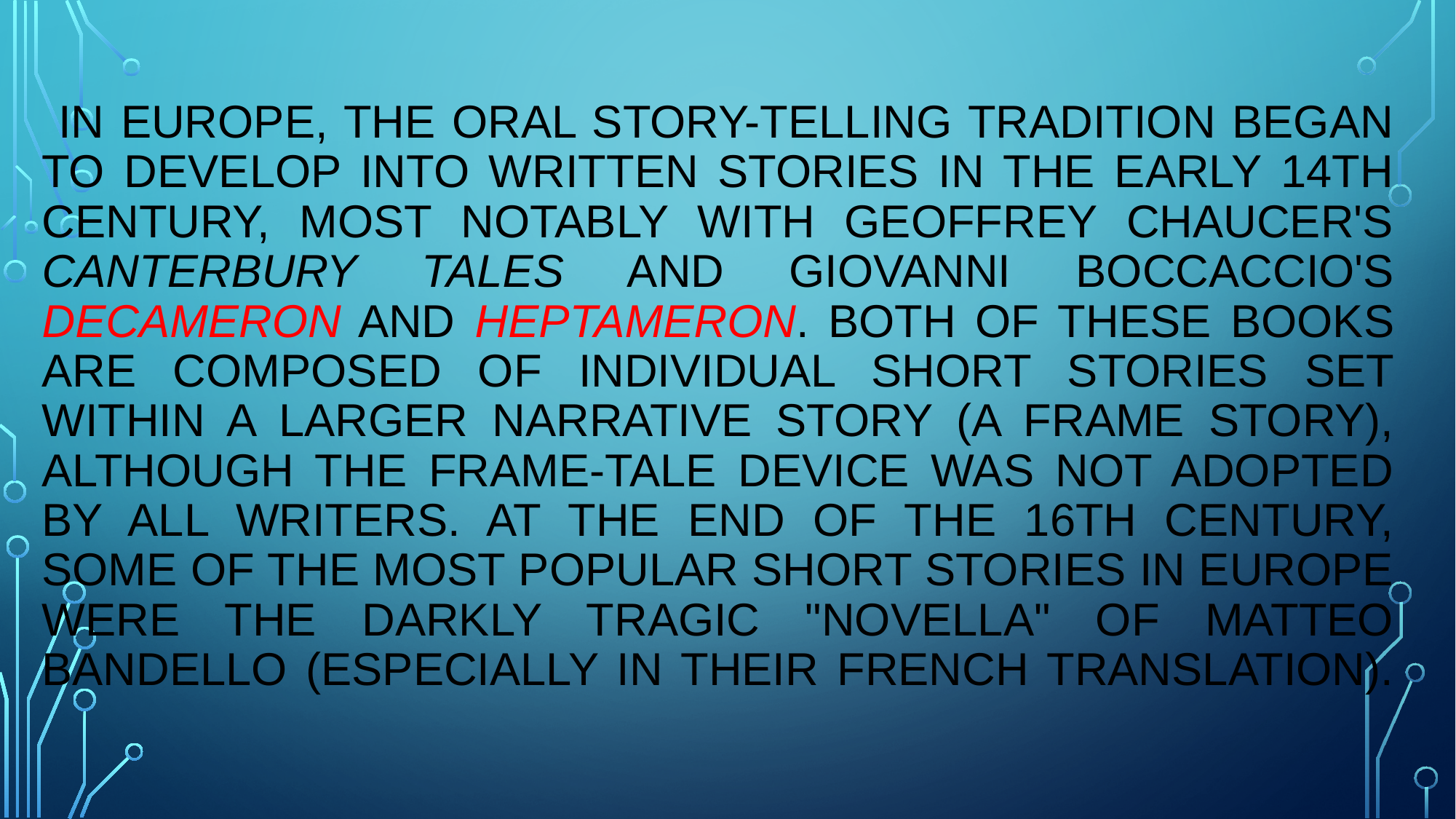

# In Europe, the oral story-telling tradition began to develop into written stories in the early 14th century, most notably with Geoffrey Chaucer's Canterbury Tales and Giovanni Boccaccio's Decameron and Heptameron. Both of these books are composed of individual short stories set within a larger narrative story (a frame story), although the frame-tale device was not adopted by all writers. At the end of the 16th century, some of the most popular short stories in Europe were the darkly tragic "novella" of Matteo Bandello (especially in their French translation).